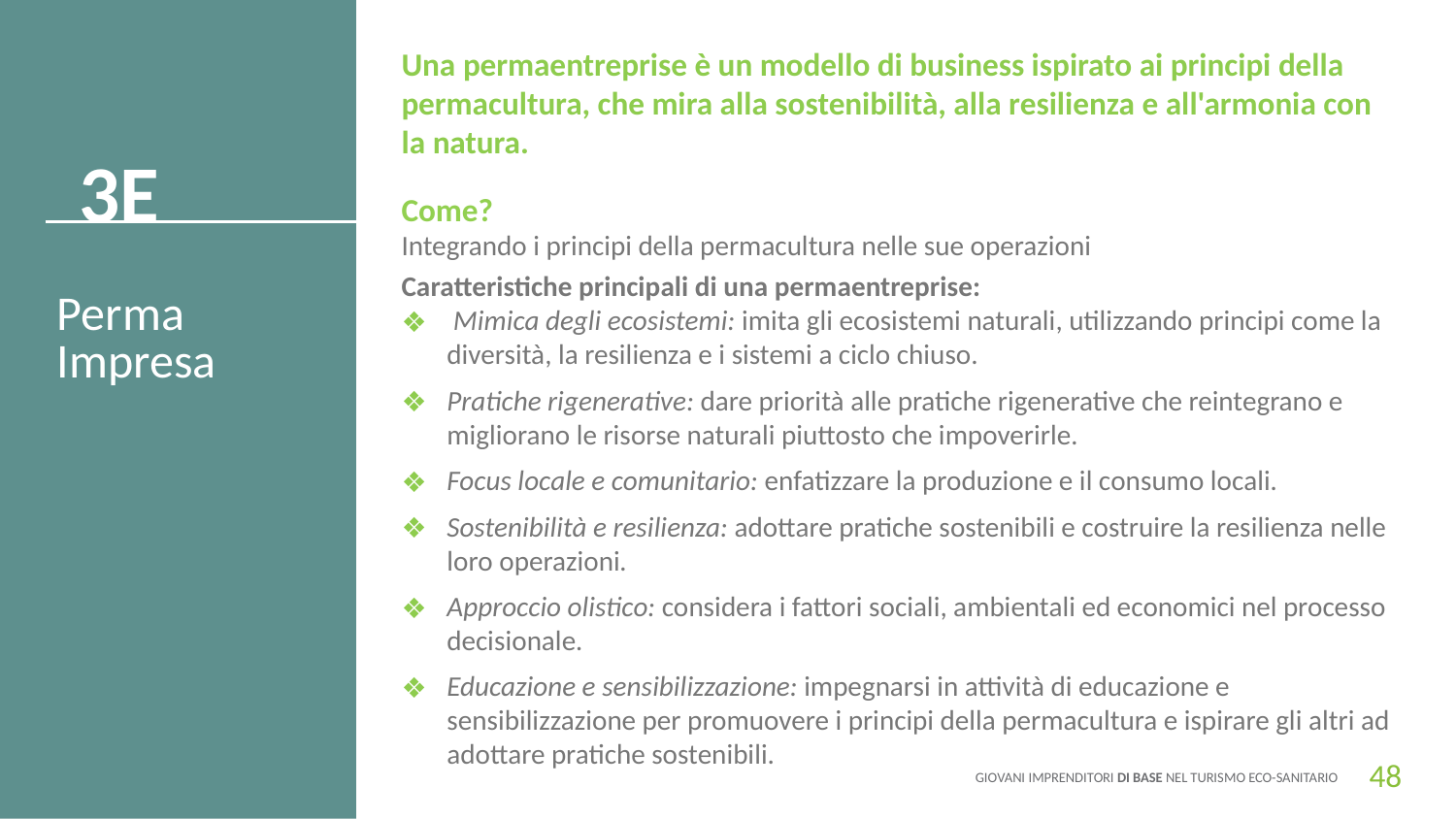

Una permaentreprise è un modello di business ispirato ai principi della permacultura, che mira alla sostenibilità, alla resilienza e all'armonia con la natura.

Come?
Integrando i principi della permacultura nelle sue operazioni
3E
Caratteristiche principali di una permaentreprise:
 Mimica degli ecosistemi: imita gli ecosistemi naturali, utilizzando principi come la diversità, la resilienza e i sistemi a ciclo chiuso.
Pratiche rigenerative: dare priorità alle pratiche rigenerative che reintegrano e migliorano le risorse naturali piuttosto che impoverirle.
Focus locale e comunitario: enfatizzare la produzione e il consumo locali.
Sostenibilità e resilienza: adottare pratiche sostenibili e costruire la resilienza nelle loro operazioni.
Approccio olistico: considera i fattori sociali, ambientali ed economici nel processo decisionale.
Educazione e sensibilizzazione: impegnarsi in attività di educazione e sensibilizzazione per promuovere i principi della permacultura e ispirare gli altri ad adottare pratiche sostenibili.
Perma
Impresa

48